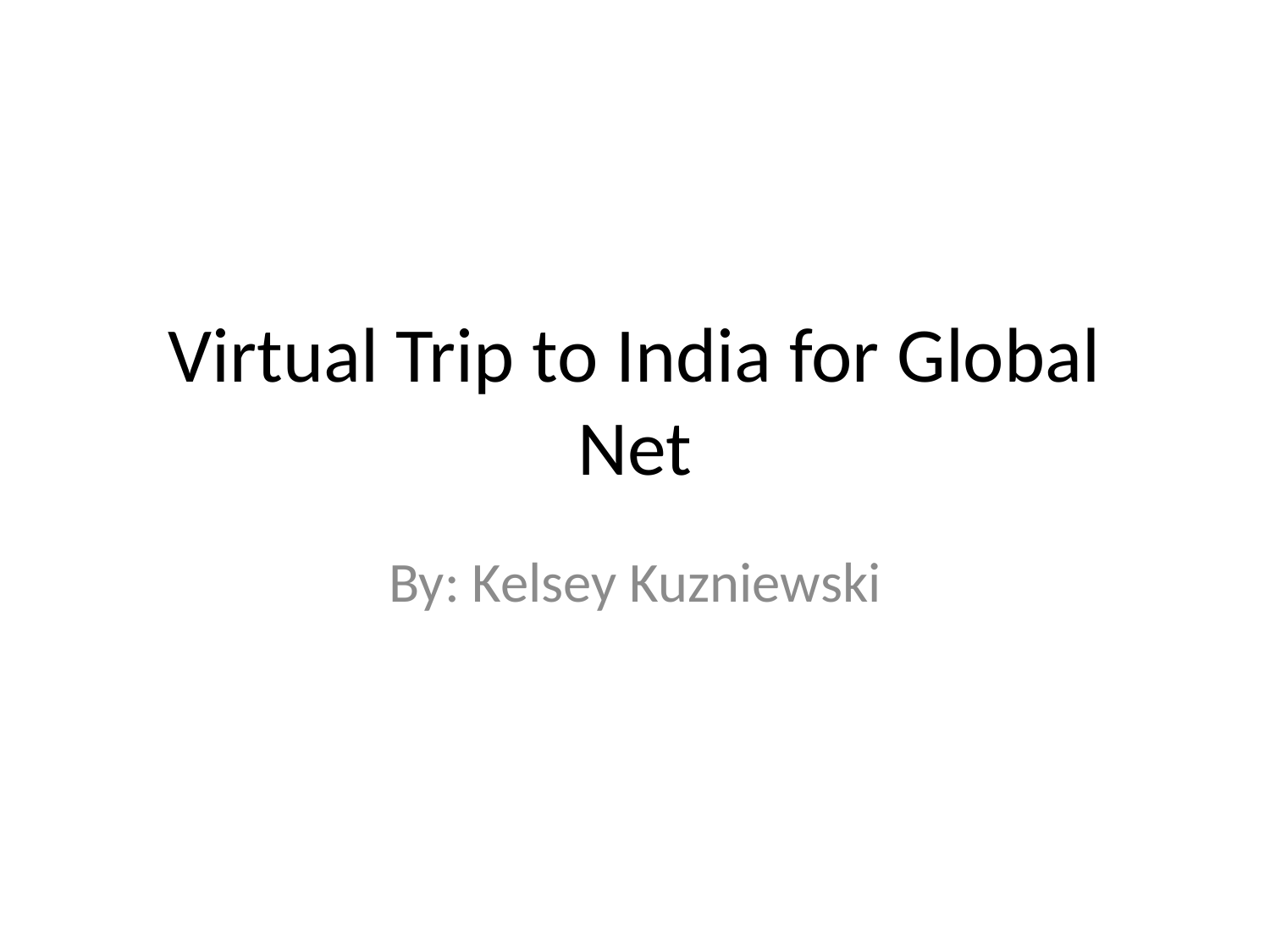

# Virtual Trip to India for Global Net
By: Kelsey Kuzniewski